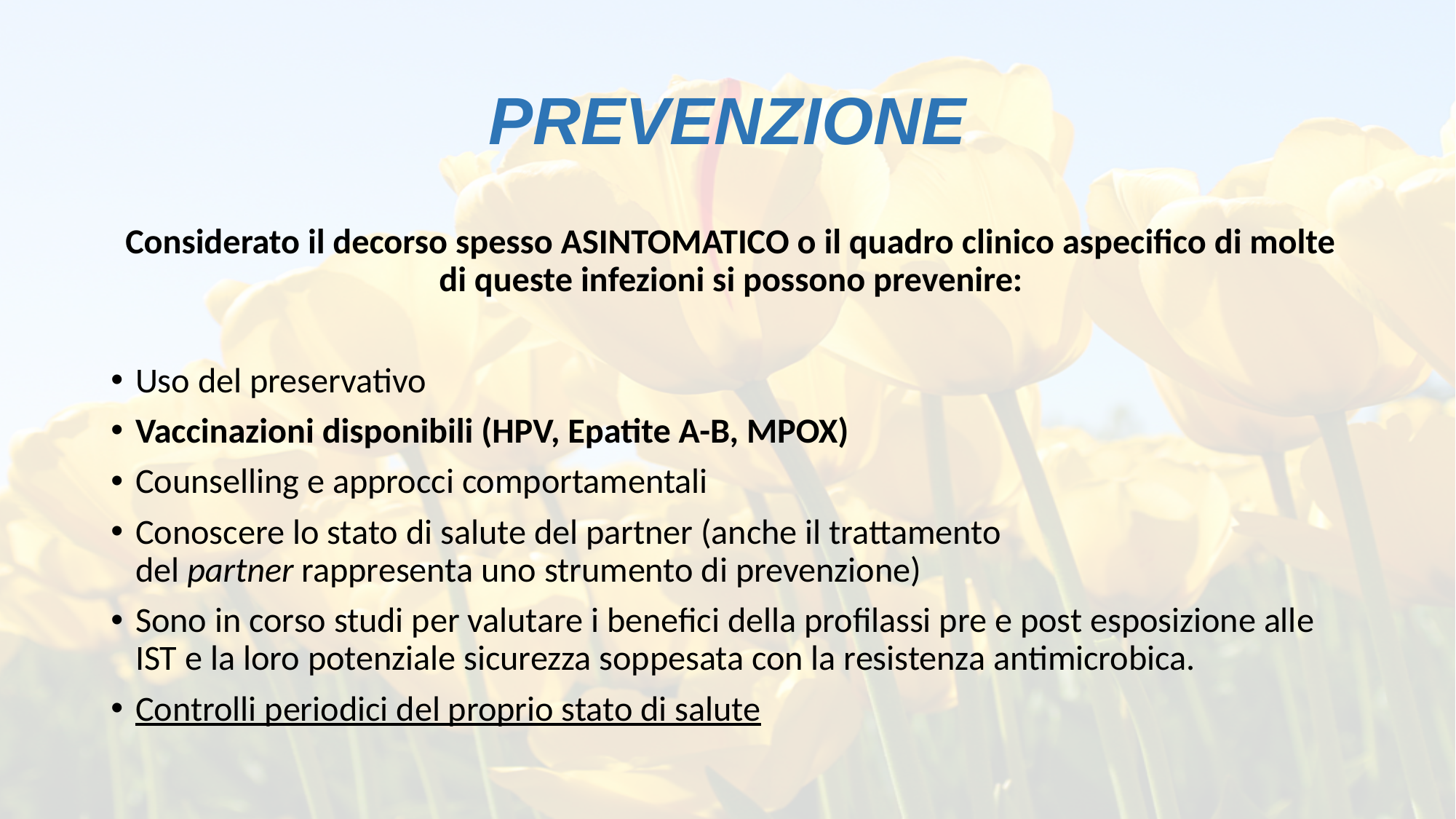

# PREVENZIONE
Considerato il decorso spesso ASINTOMATICO o il quadro clinico aspecifico di molte di queste infezioni si possono prevenire:

Uso del preservativo
Vaccinazioni disponibili (HPV, Epatite A-B, MPOX)
Counselling e approcci comportamentali
Conoscere lo stato di salute del partner (anche il trattamento del partner rappresenta uno strumento di prevenzione)
Sono in corso studi per valutare i benefici della profilassi pre e post esposizione alle IST e la loro potenziale sicurezza soppesata con la resistenza antimicrobica.
Controlli periodici del proprio stato di salute